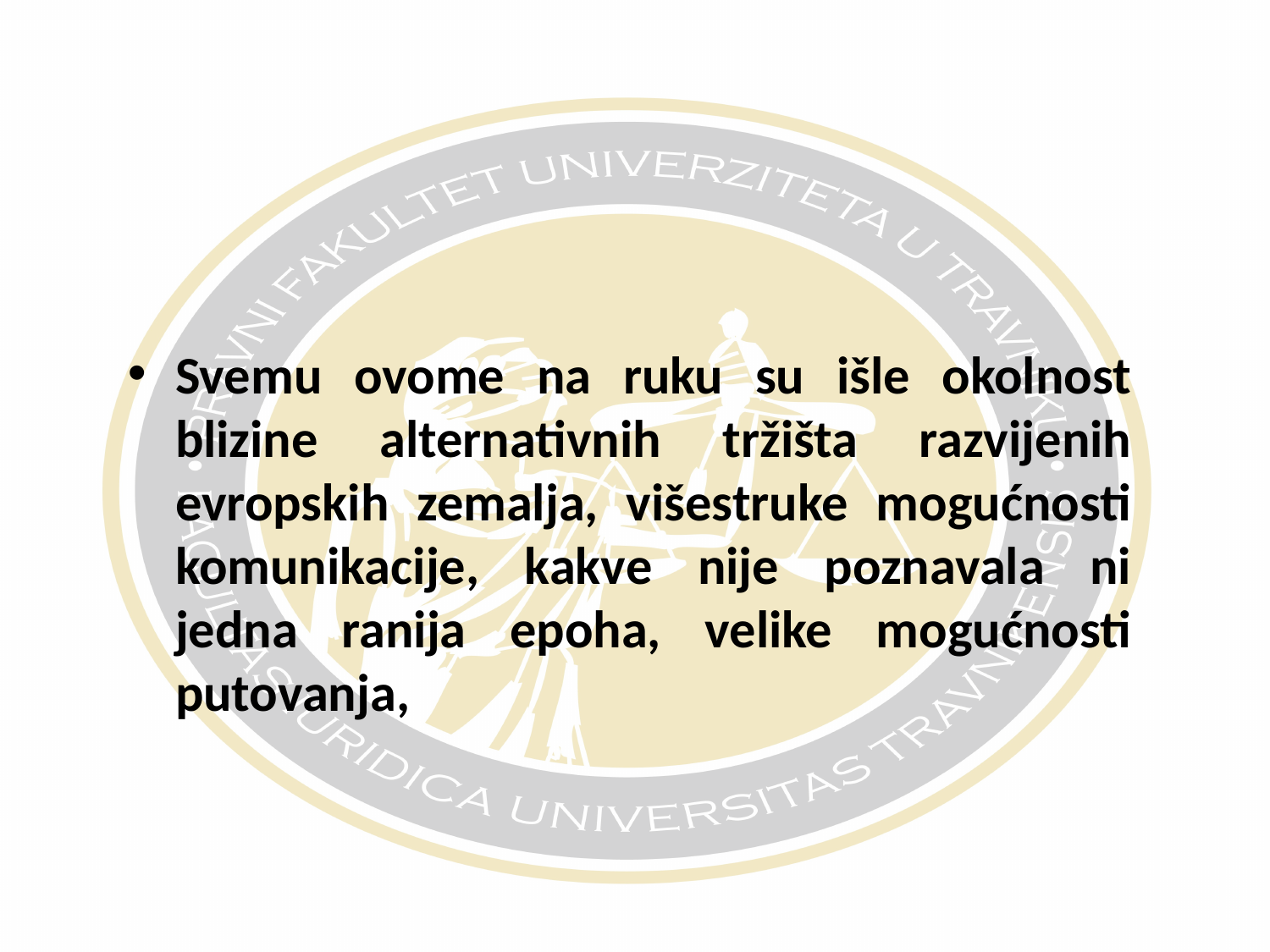

#

Svemu ovome na ruku su išle okolnost blizine alternativnih tržišta razvijenih evropskih zemalja, višestruke mogućnosti komunikacije, kakve nije poznavala ni jedna ranija epoha, velike mogućnosti putovanja,